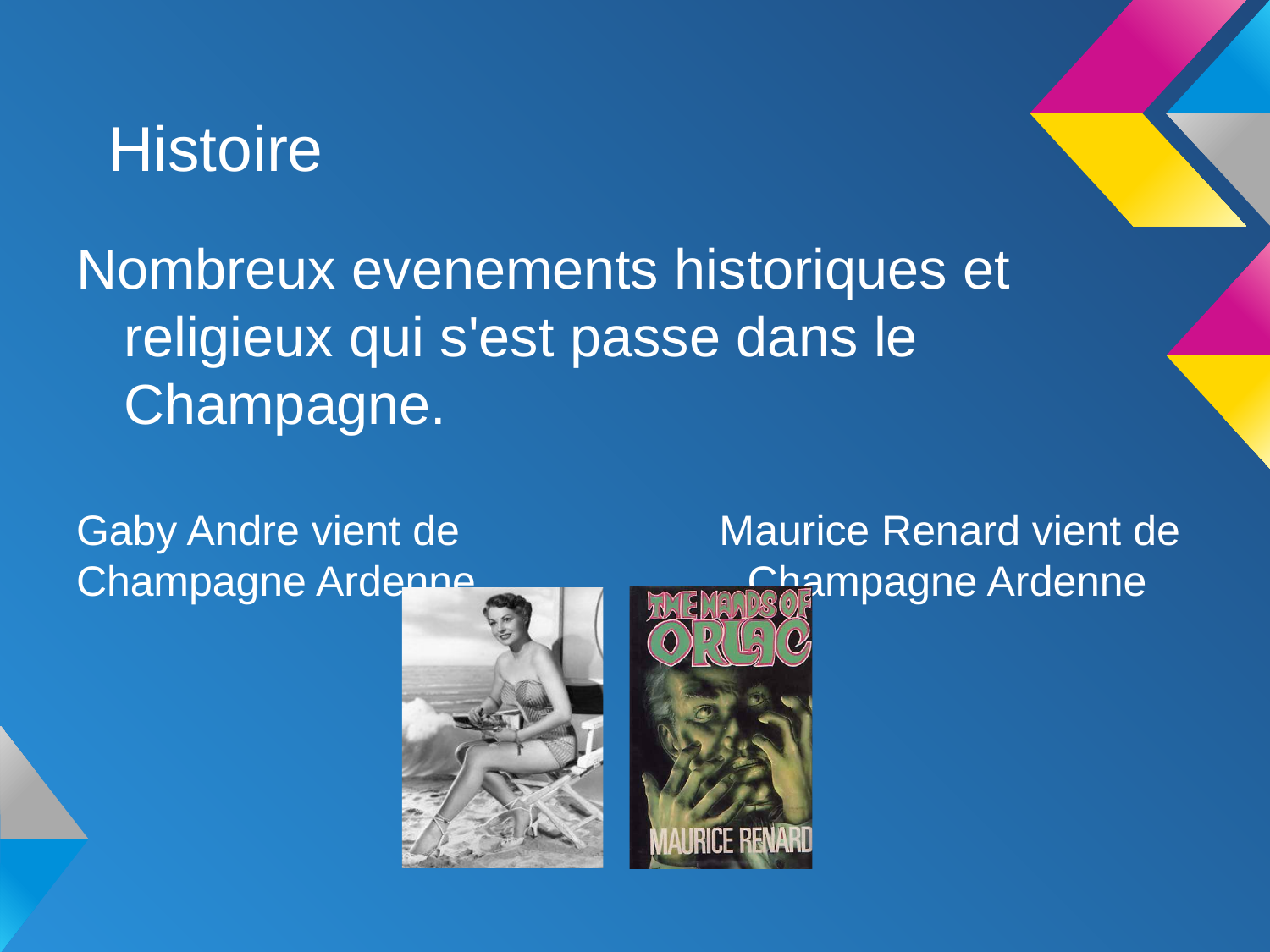

# Histoire
Nombreux evenements historiques et religieux qui s'est passe dans le Champagne.

Gaby Andre vient de                      Maurice Renard vient de
Champagne Ardenne                       Champagne Ardenne